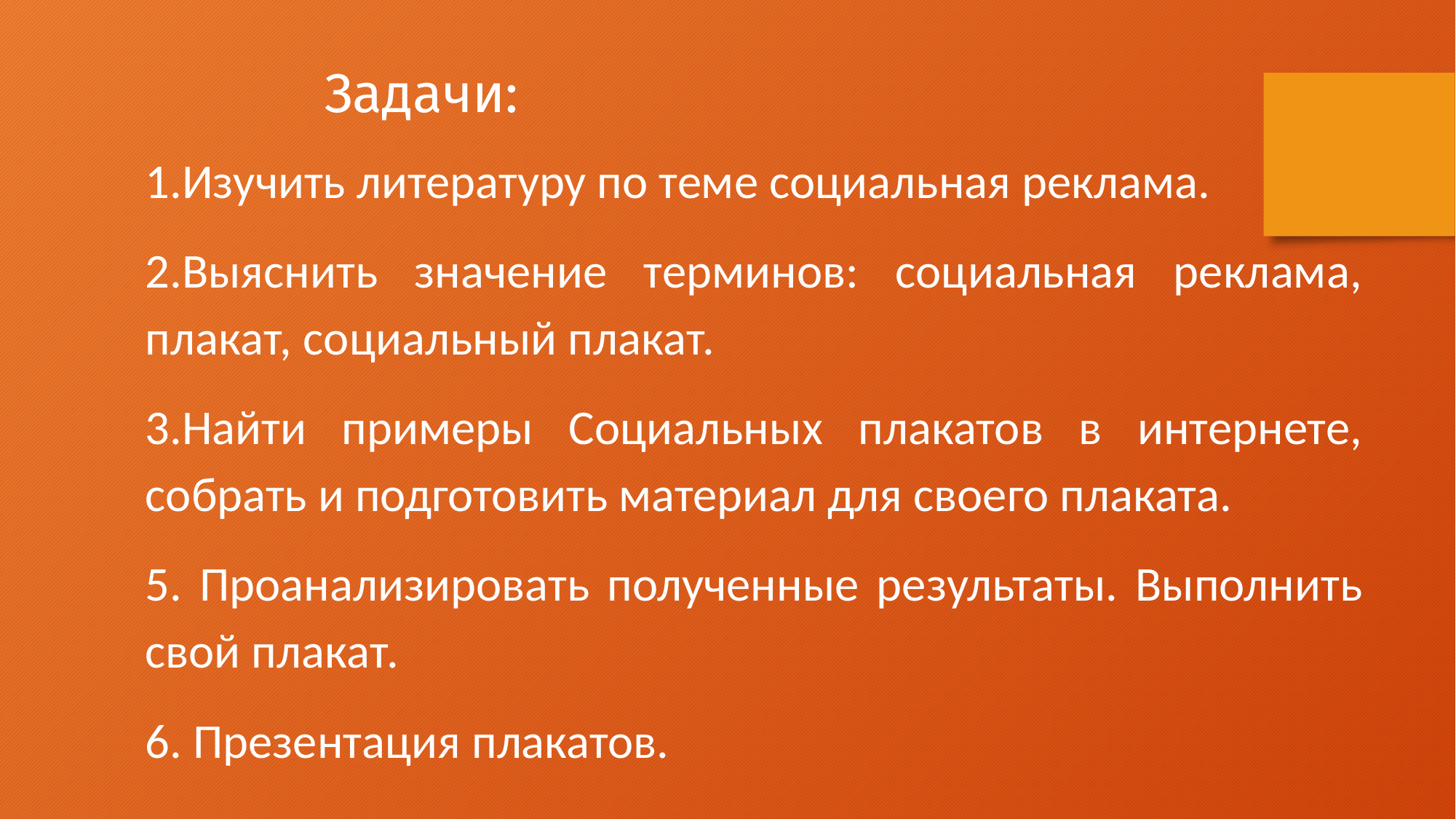

Задачи:
1.Изучить литературу по теме социальная реклама.
2.Выяснить значение терминов: социальная реклама, плакат, социальный плакат.
3.Найти примеры Социальных плакатов в интернете, собрать и подготовить материал для своего плаката.
5. Проанализировать полученные результаты. Выполнить свой плакат.
6. Презентация плакатов.